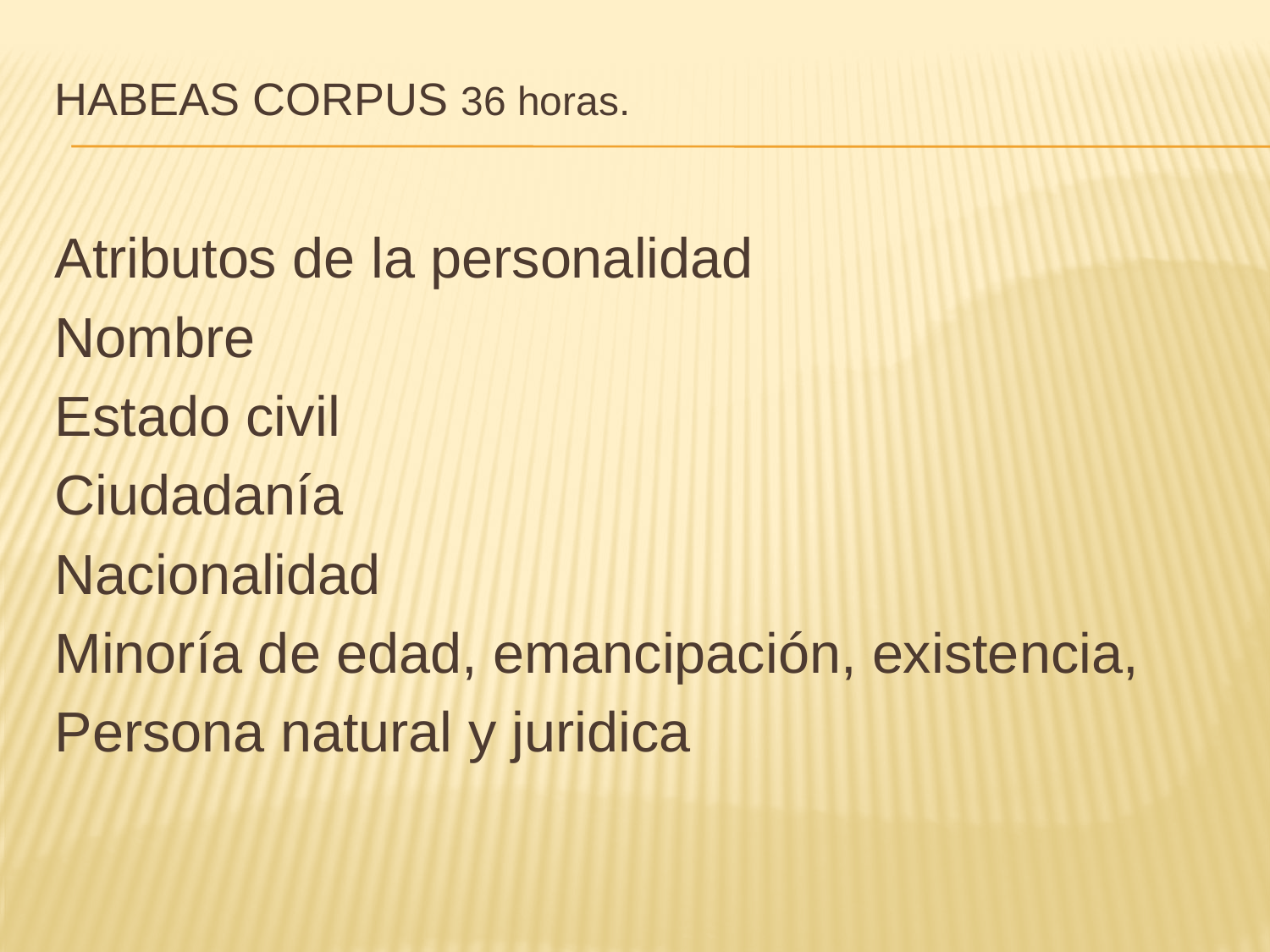

# Habeas corpus 36 horas.
Atributos de la personalidad
Nombre
Estado civil
Ciudadanía
Nacionalidad
Minoría de edad, emancipación, existencia,
Persona natural y juridica